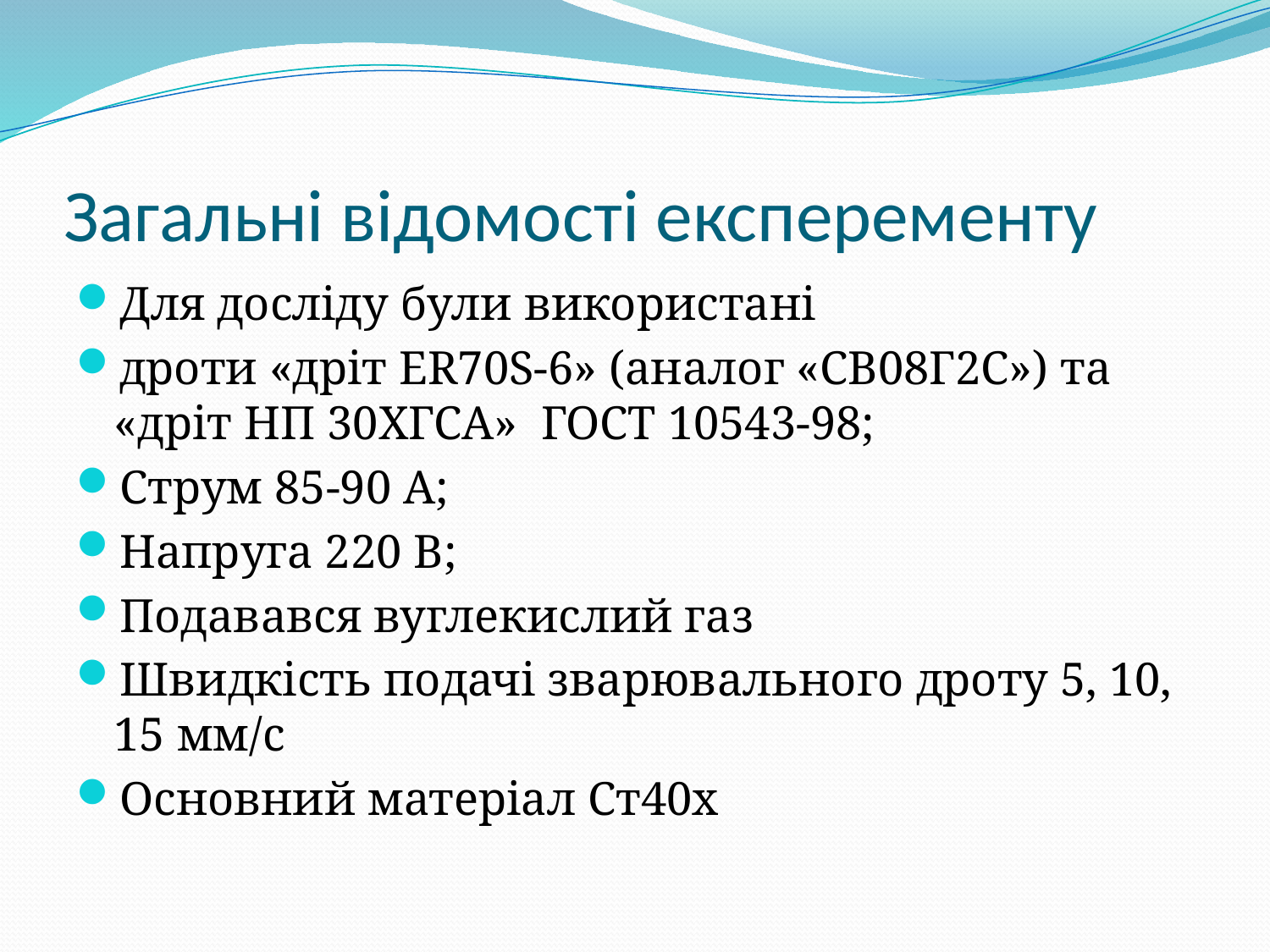

# Загальні відомості експеременту
Для досліду були використані
дроти «дріт ER70S-6» (аналог «СВ08Г2С») та «дріт НП 30ХГСА»  ГОСТ 10543-98;
Струм 85-90 А;
Напруга 220 В;
Подавався вуглекислий газ
Швидкість подачі зварювального дроту 5, 10, 15 мм/с
Основний матеріал Ст40х